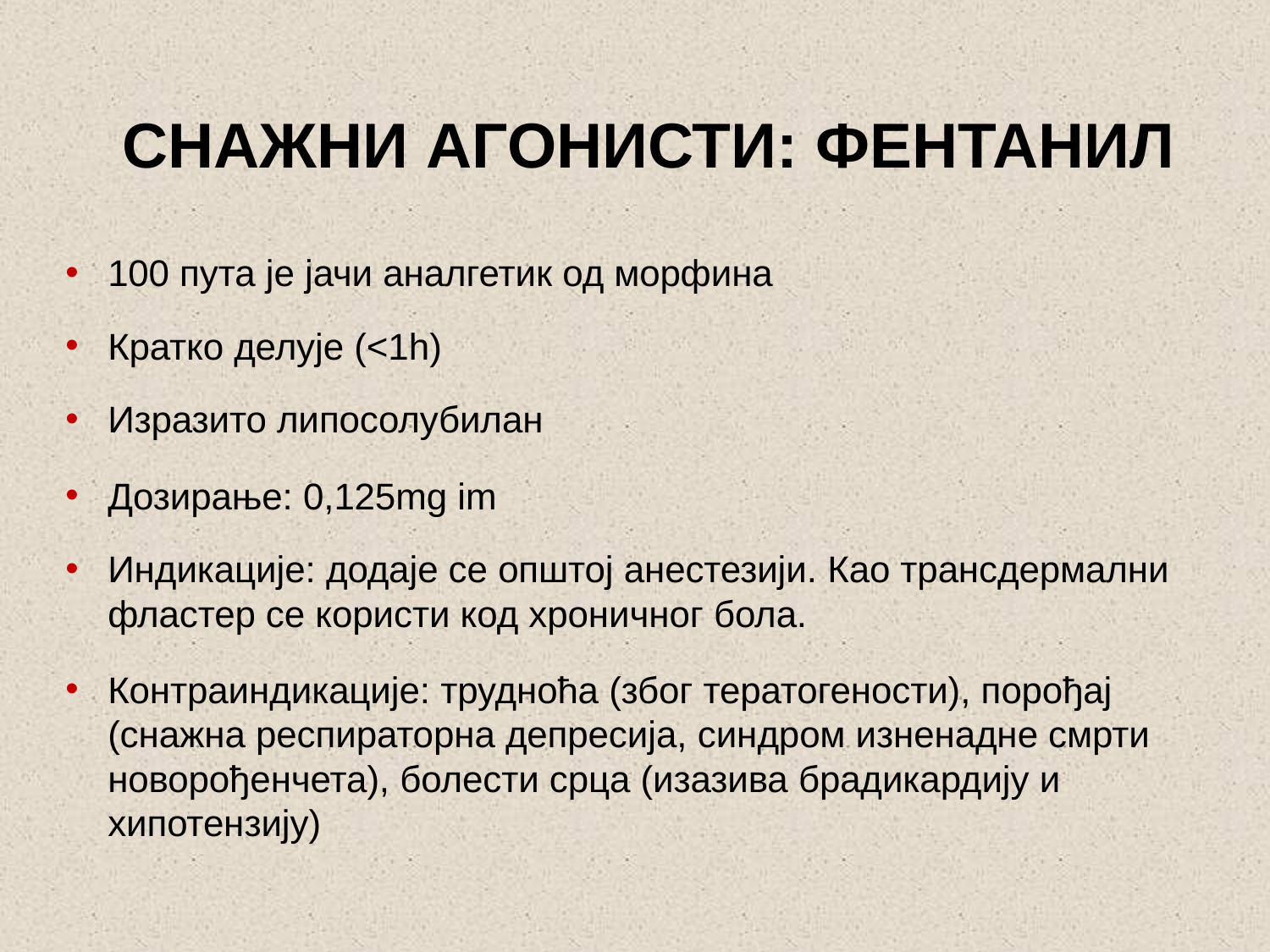

# СНАЖНИ АГОНИСТИ: ФЕНТАНИЛ
100 пута је јачи аналгетик од морфина

Кратко делује (<1h)

Изразито липосолубилан

Дозирање: 0,125mg im

Индикације: додаје се општој анестезији. Као трансдермални фластер се користи код хроничног бола.

Контраиндикације: трудноћа (због тератогености), порођај (снажна респираторна депресија, синдром изненадне смрти новорођенчета), болести срца (изазива брадикардију и хипотензију)